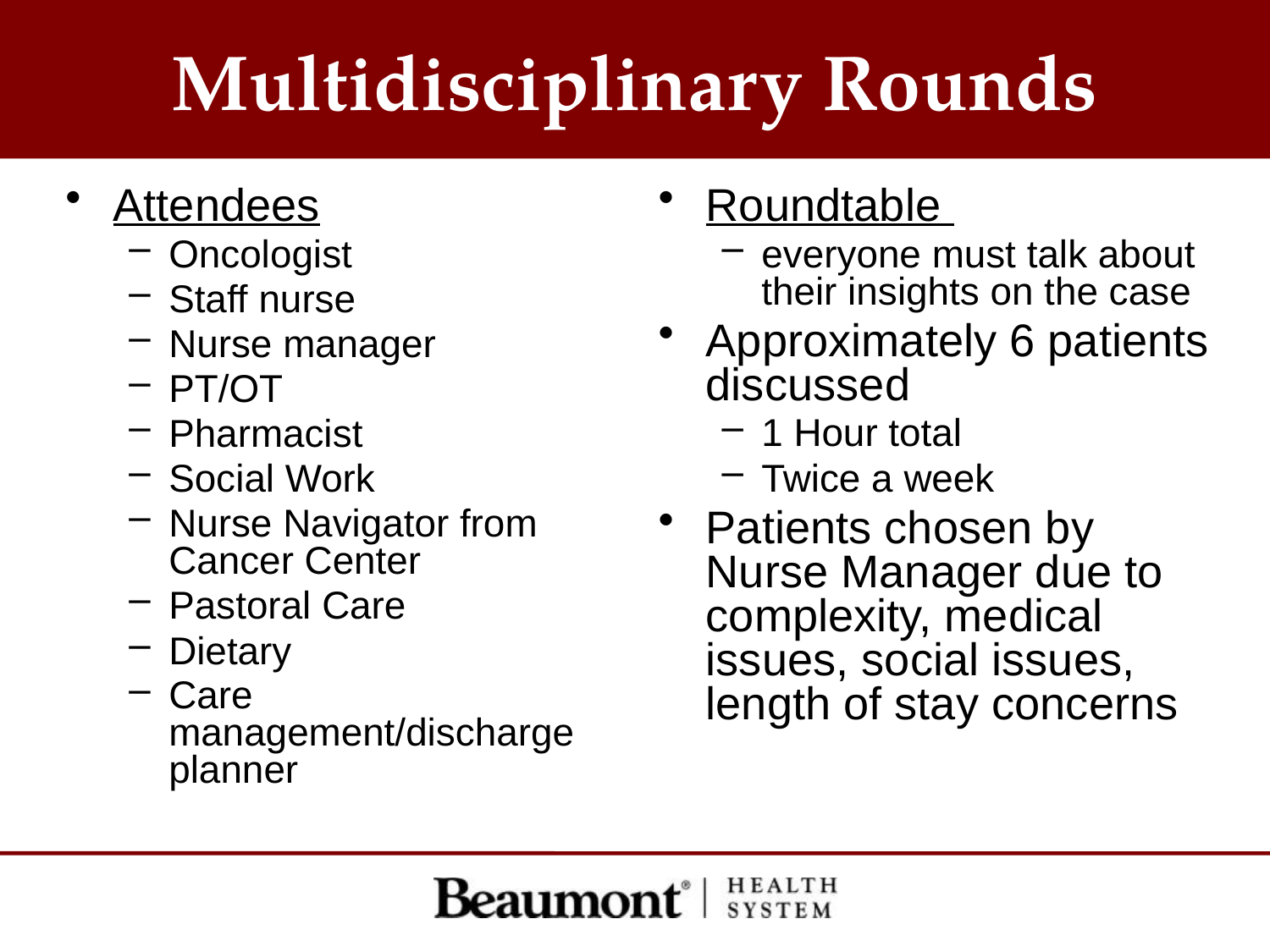

Multidisciplinary Rounds
Attendees
Oncologist
Staff nurse
Nurse manager
PT/OT
Pharmacist
Social Work
Nurse Navigator from Cancer Center
Pastoral Care
Dietary
Care management/discharge planner
Roundtable
everyone must talk about their insights on the case
Approximately 6 patients discussed
1 Hour total
Twice a week
Patients chosen by Nurse Manager due to complexity, medical issues, social issues, length of stay concerns